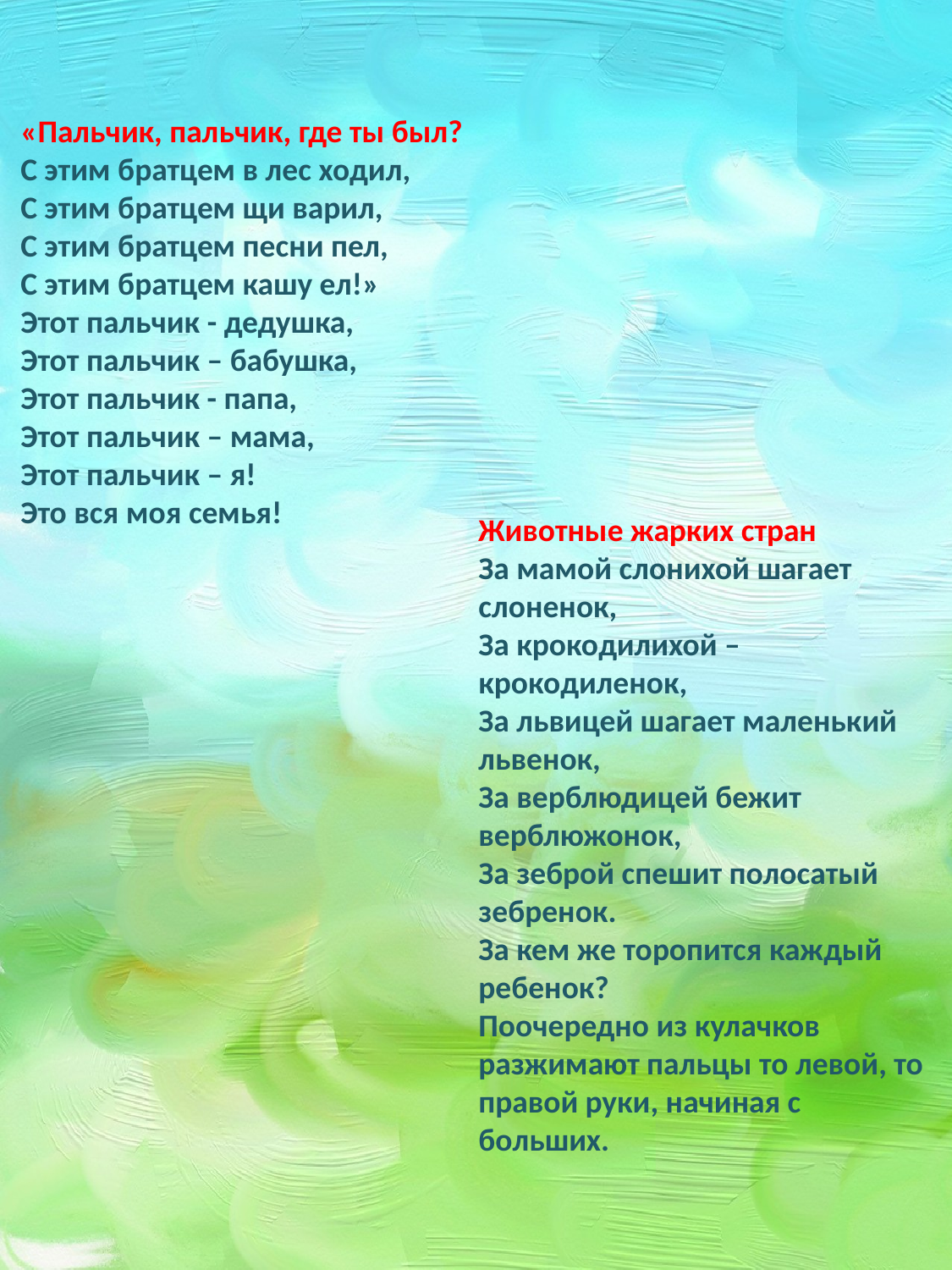

«Пальчик, пальчик, где ты был?
С этим братцем в лес ходил,
С этим братцем щи варил,
С этим братцем песни пел,
С этим братцем кашу ел!»
Этот пальчик - дедушка,
Этот пальчик – бабушка,
Этот пальчик - папа,
Этот пальчик – мама,
Этот пальчик – я!
Это вся моя семья!
Животные жарких стран
За мамой слонихой шагает слоненок,
За крокодилихой – крокодиленок,
За львицей шагает маленький львенок,
За верблюдицей бежит верблюжонок,
За зеброй спешит полосатый зебренок.
За кем же торопится каждый ребенок?
Поочередно из кулачков разжимают пальцы то левой, то правой руки, начиная с больших.